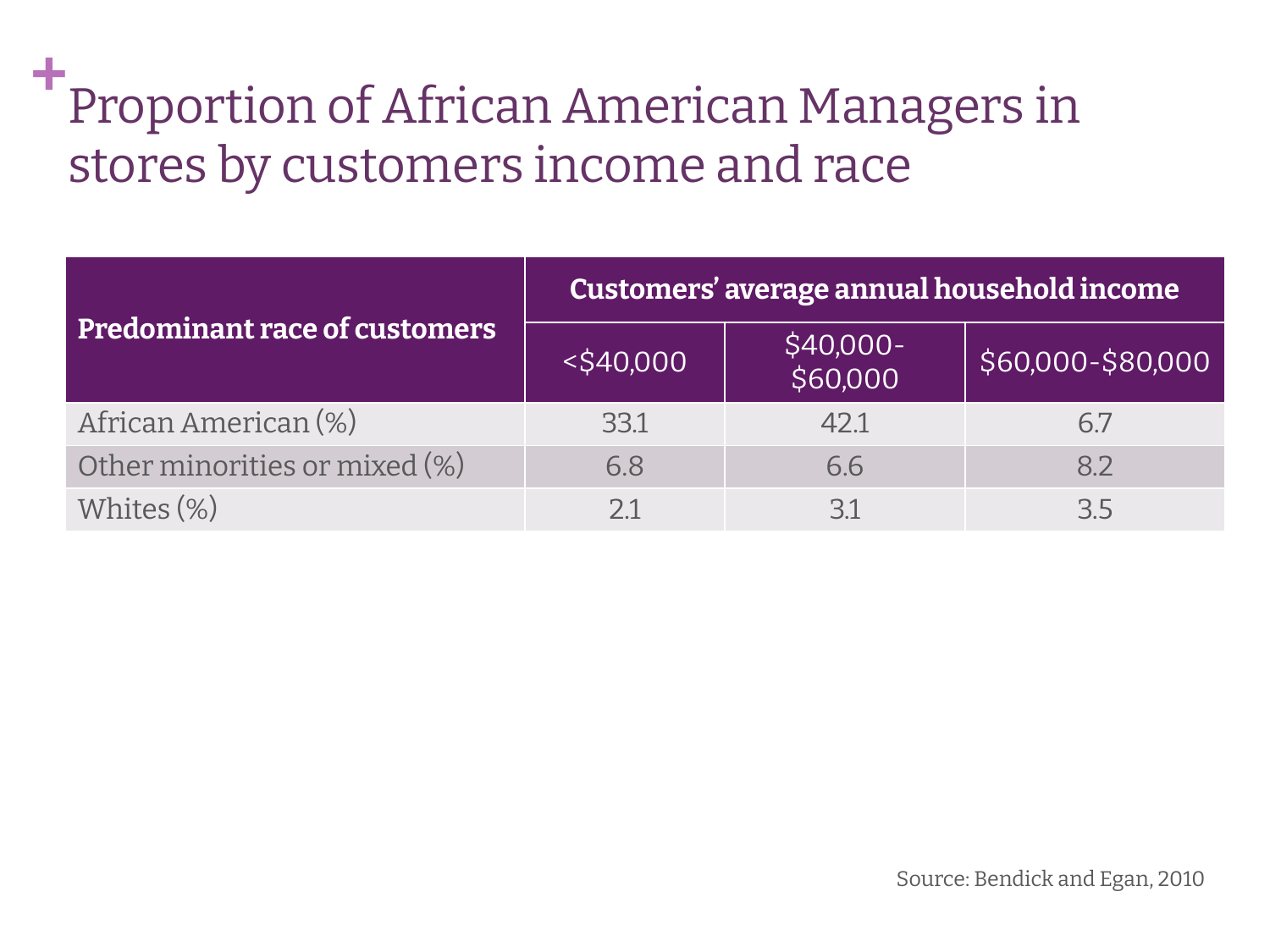

# Proportion of African American Managers in stores by customers income and race
| Predominant race of customers | Customers’ average annual household income |  |  |
| --- | --- | --- | --- |
|  | <$40,000 | $40,000-$60,000 | $60,000-$80,000 |
| African American (%) | 33.1 | 42.1 | 6.7 |
| Other minorities or mixed (%) | 6.8 | 6.6 | 8.2 |
| Whites (%) | 2.1 | 3.1 | 3.5 |
Source: Bendick and Egan, 2010